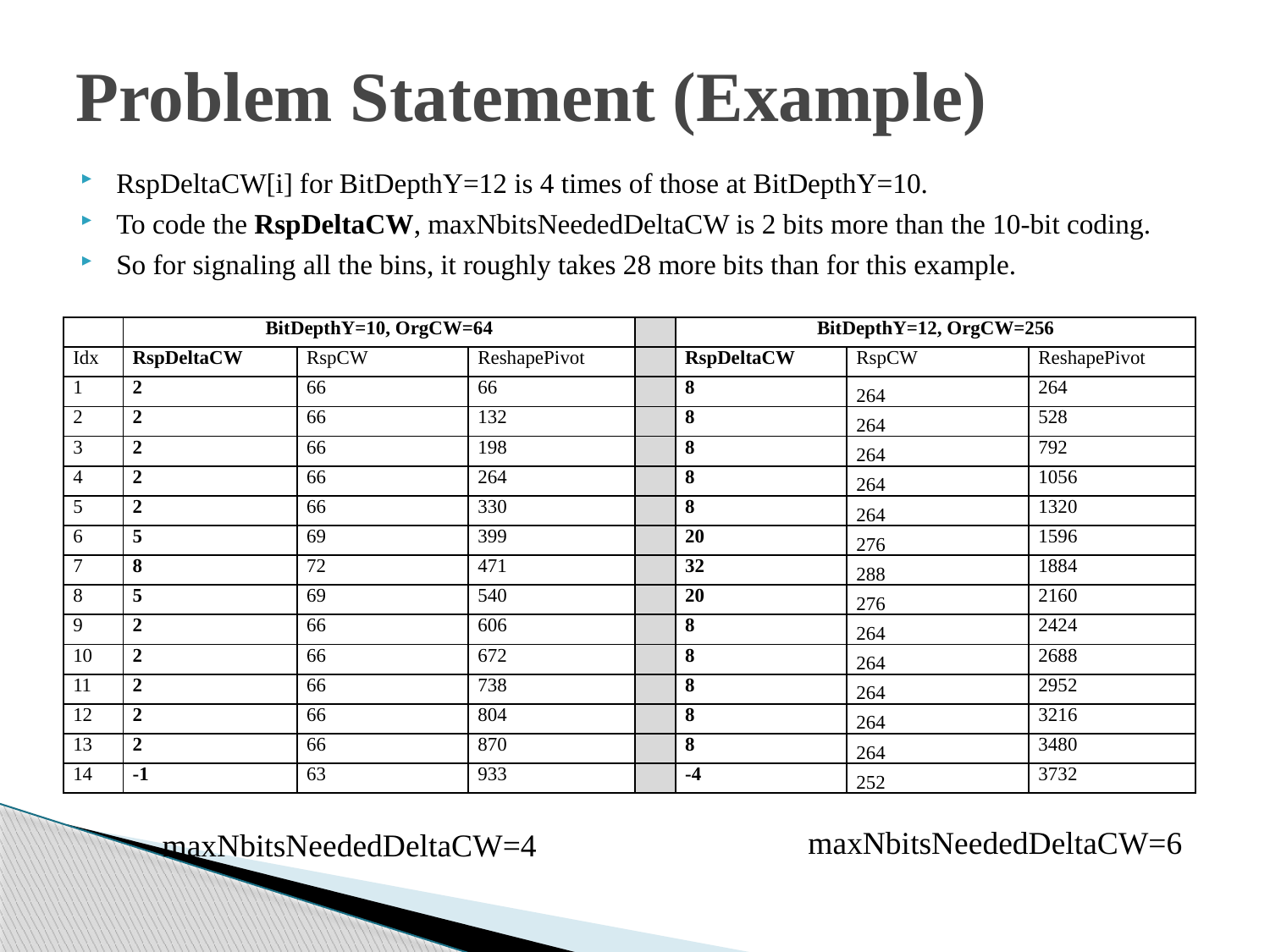

# Problem Statement (Example)
RspDeltaCW[i] for BitDepthY=12 is 4 times of those at BitDepthY=10.
To code the RspDeltaCW, maxNbitsNeededDeltaCW is 2 bits more than the 10-bit coding.
So for signaling all the bins, it roughly takes 28 more bits than for this example.
|  | BitDepthY=10, OrgCW=64 |  |  |  | BitDepthY=12, OrgCW=256 |  |  |
| --- | --- | --- | --- | --- | --- | --- | --- |
| Idx | RspDeltaCW | RspCW | ReshapePivot |  | RspDeltaCW | RspCW | ReshapePivot |
| 1 | 2 | 66 | 66 |  | 8 | 264 | 264 |
| 2 | 2 | 66 | 132 |  | 8 | 264 | 528 |
| 3 | 2 | 66 | 198 |  | 8 | 264 | 792 |
| 4 | 2 | 66 | 264 |  | 8 | 264 | 1056 |
| 5 | 2 | 66 | 330 |  | 8 | 264 | 1320 |
| 6 | 5 | 69 | 399 |  | 20 | 276 | 1596 |
| 7 | 8 | 72 | 471 |  | 32 | 288 | 1884 |
| 8 | 5 | 69 | 540 |  | 20 | 276 | 2160 |
| 9 | 2 | 66 | 606 |  | 8 | 264 | 2424 |
| 10 | 2 | 66 | 672 |  | 8 | 264 | 2688 |
| 11 | 2 | 66 | 738 |  | 8 | 264 | 2952 |
| 12 | 2 | 66 | 804 |  | 8 | 264 | 3216 |
| 13 | 2 | 66 | 870 |  | 8 | 264 | 3480 |
| 14 | -1 | 63 | 933 |  | -4 | 252 | 3732 |
maxNbitsNeededDeltaCW=6
maxNbitsNeededDeltaCW=4